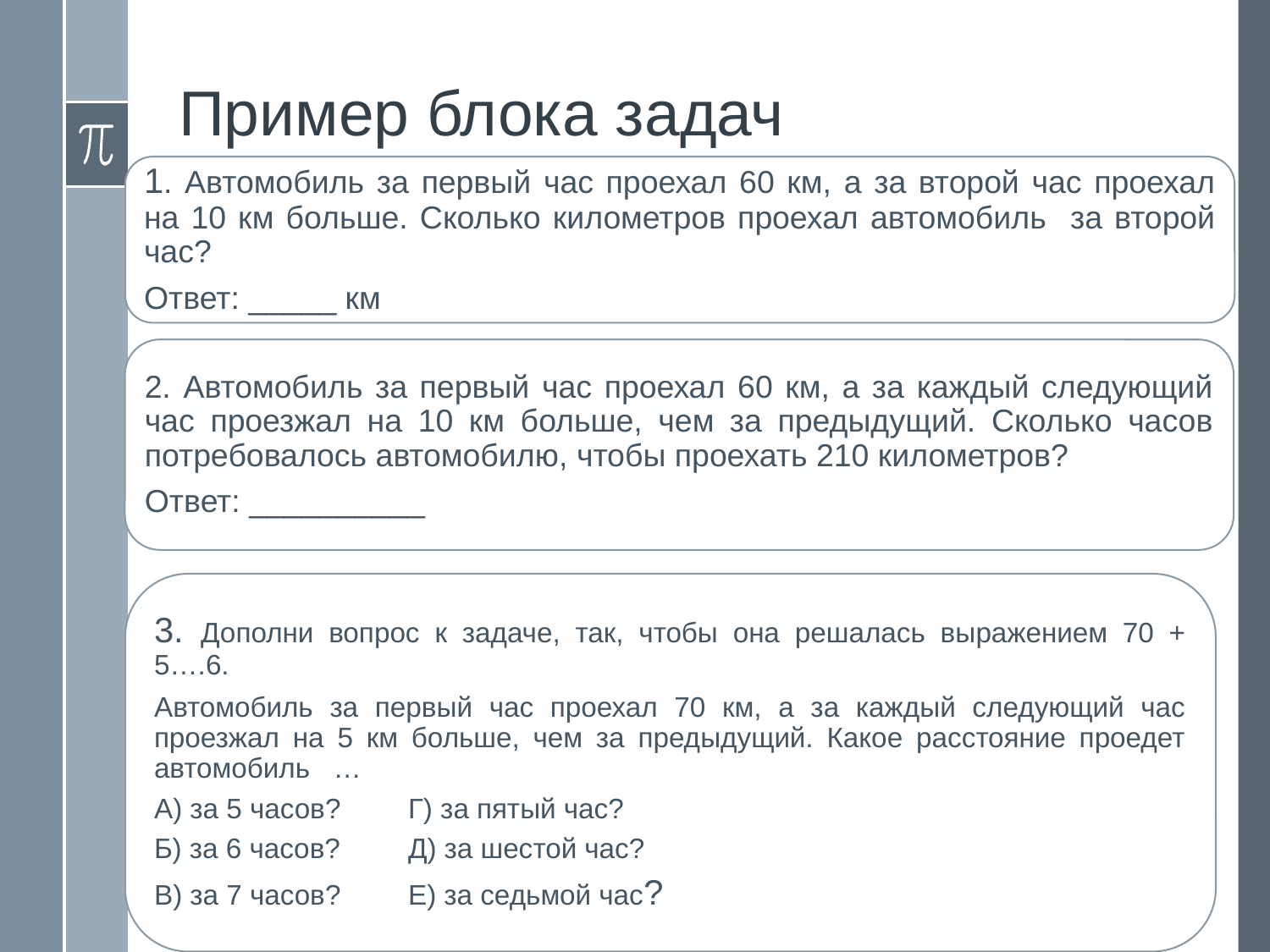

# Пример блока задач
1. Автомобиль за первый час проехал 60 км, а за второй час проехал на 10 км больше. Сколько километров проехал автомобиль  за второй час?
Ответ: _____ км
2. Автомобиль за первый час проехал 60 км, а за каждый следующий час проезжал на 10 км больше, чем за предыдущий. Сколько часов потребовалось автомобилю, чтобы проехать 210 километров?
Ответ: __________
3. Дополни вопрос к задаче, так, чтобы она решалась выражением 70 + 5….6.
Автомобиль за первый час проехал 70 км, а за каждый следующий час проезжал на 5 км больше, чем за предыдущий. Какое расстояние проедет автомобиль   …
А) за 5 часов?	Г) за пятый час?
Б) за 6 часов?	Д) за шестой час?
В) за 7 часов?	Е) за седьмой час?